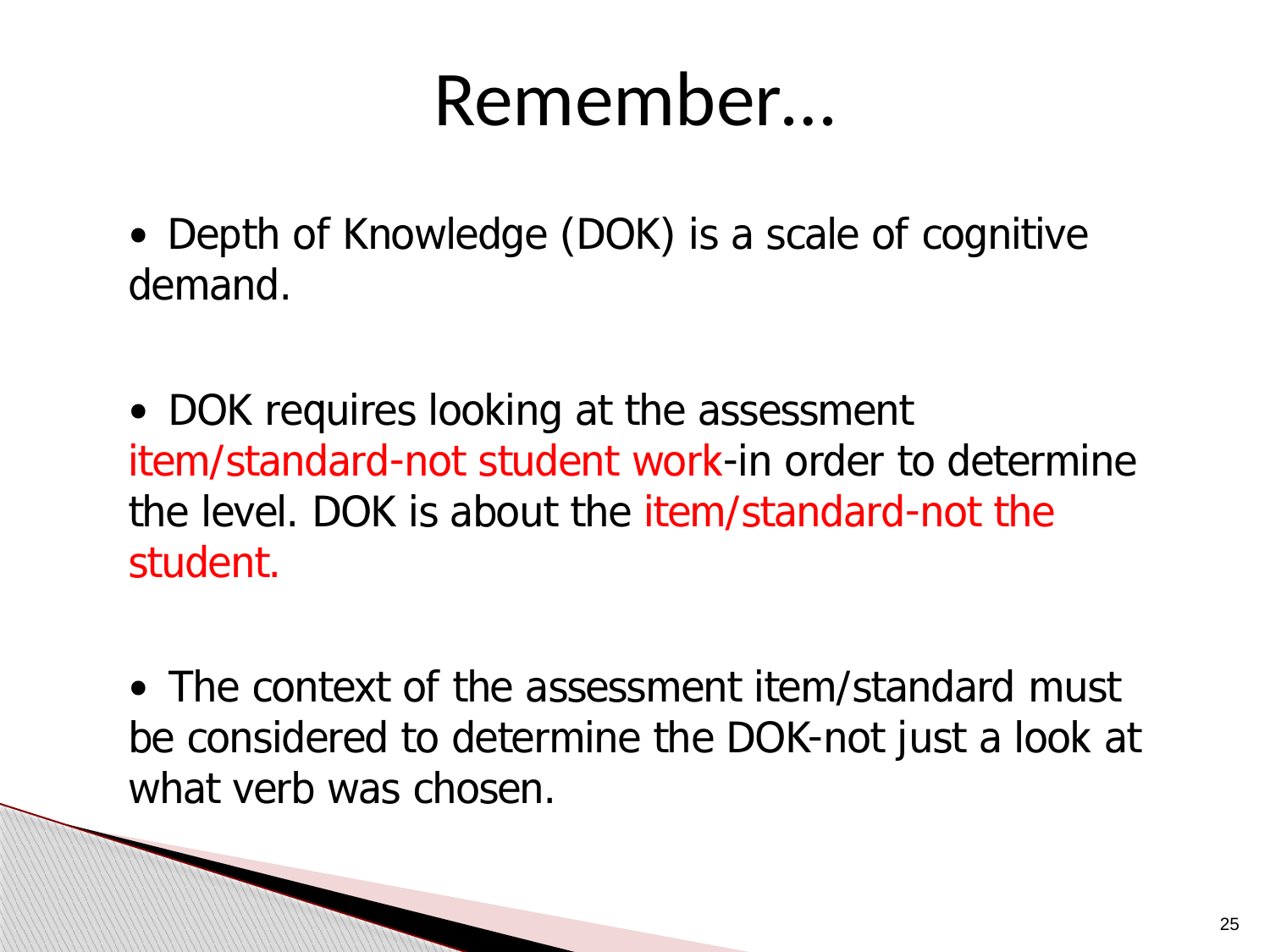

Remember…
• Depth of Knowledge (DOK) is a scale of cognitive demand.
• DOK requires looking at the assessment item/standard-not student work-in order to determine the level. DOK is about the item/standard-not the student.
• The context of the assessment item/standard must be considered to determine the DOK-not just a look at what verb was chosen.
25